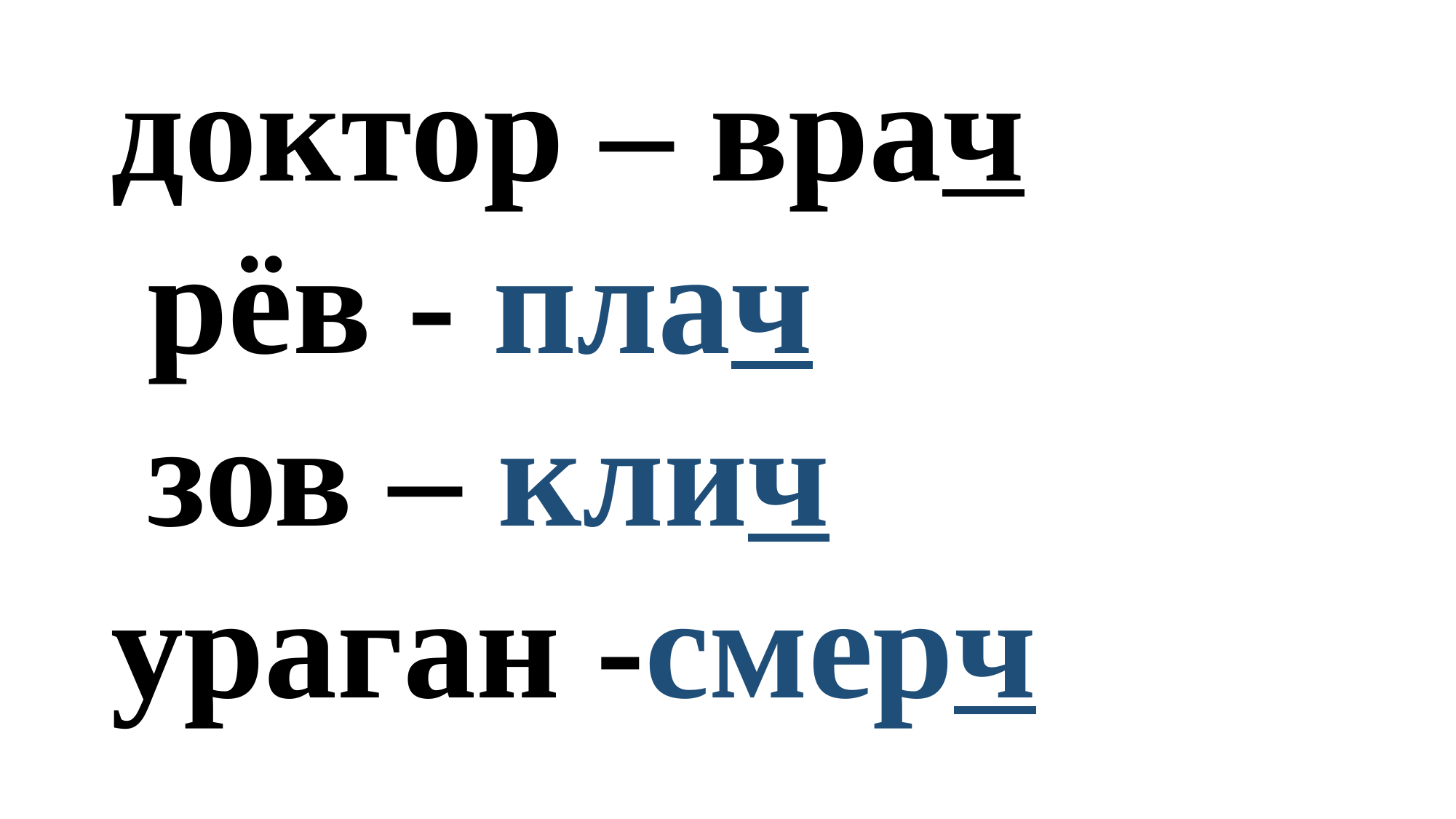

доктор – врач
 рёв - плач
 зов – клич
ураган -смерч